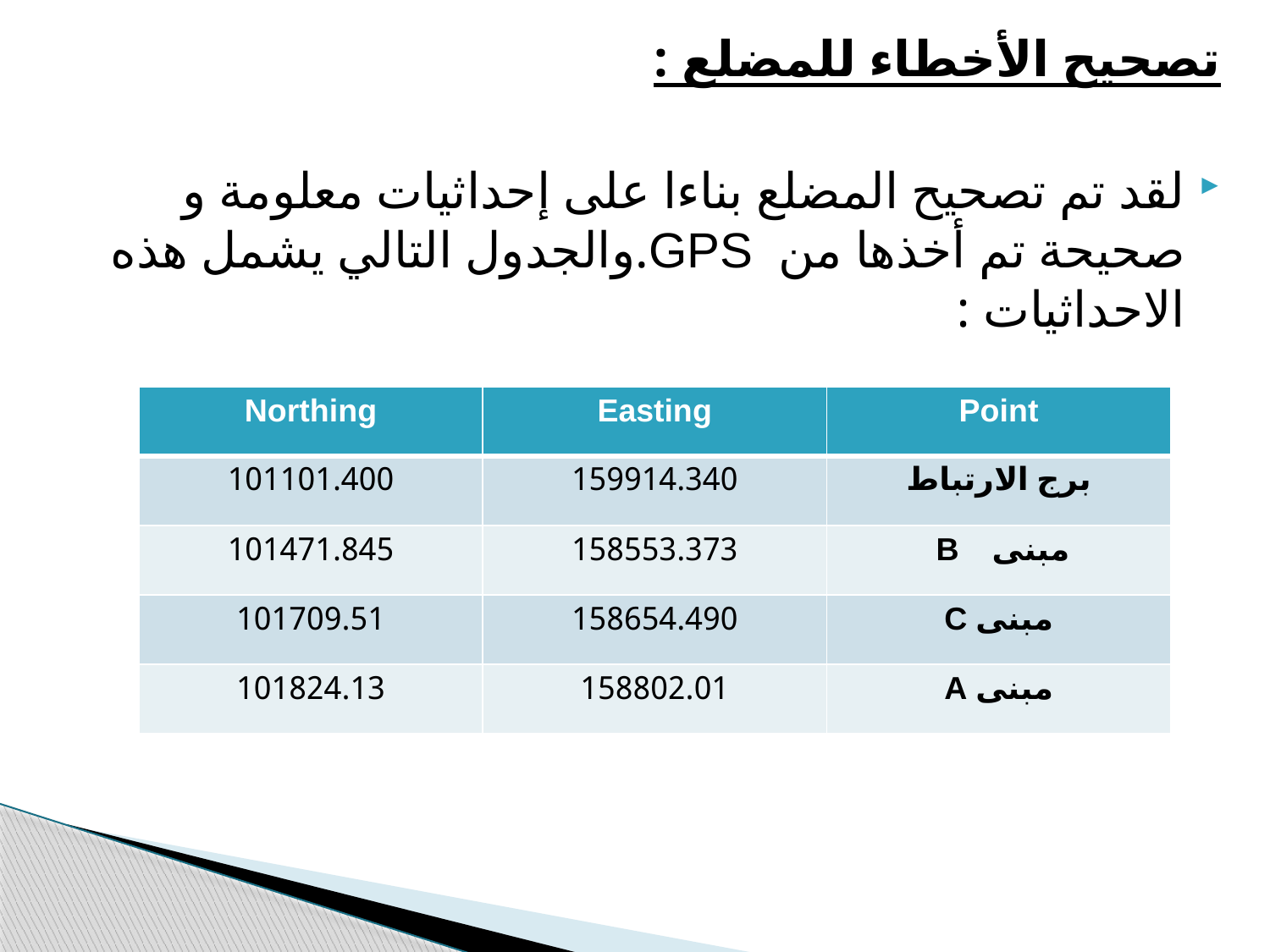

تصحيح الأخطاء للمضلع :

لقد تم تصحيح المضلع بناءا على إحداثيات معلومة و صحيحة تم أخذها من  GPS.والجدول التالي يشمل هذه الاحداثيات :

| Northing | Easting | Point |
| --- | --- | --- |
| 101101.400 | 159914.340 | برج الارتباط |
| 101471.845 | 158553.373 | مبنى B |
| 101709.51 | 158654.490 | مبنى C |
| 101824.13 | 158802.01 | مبنى A |